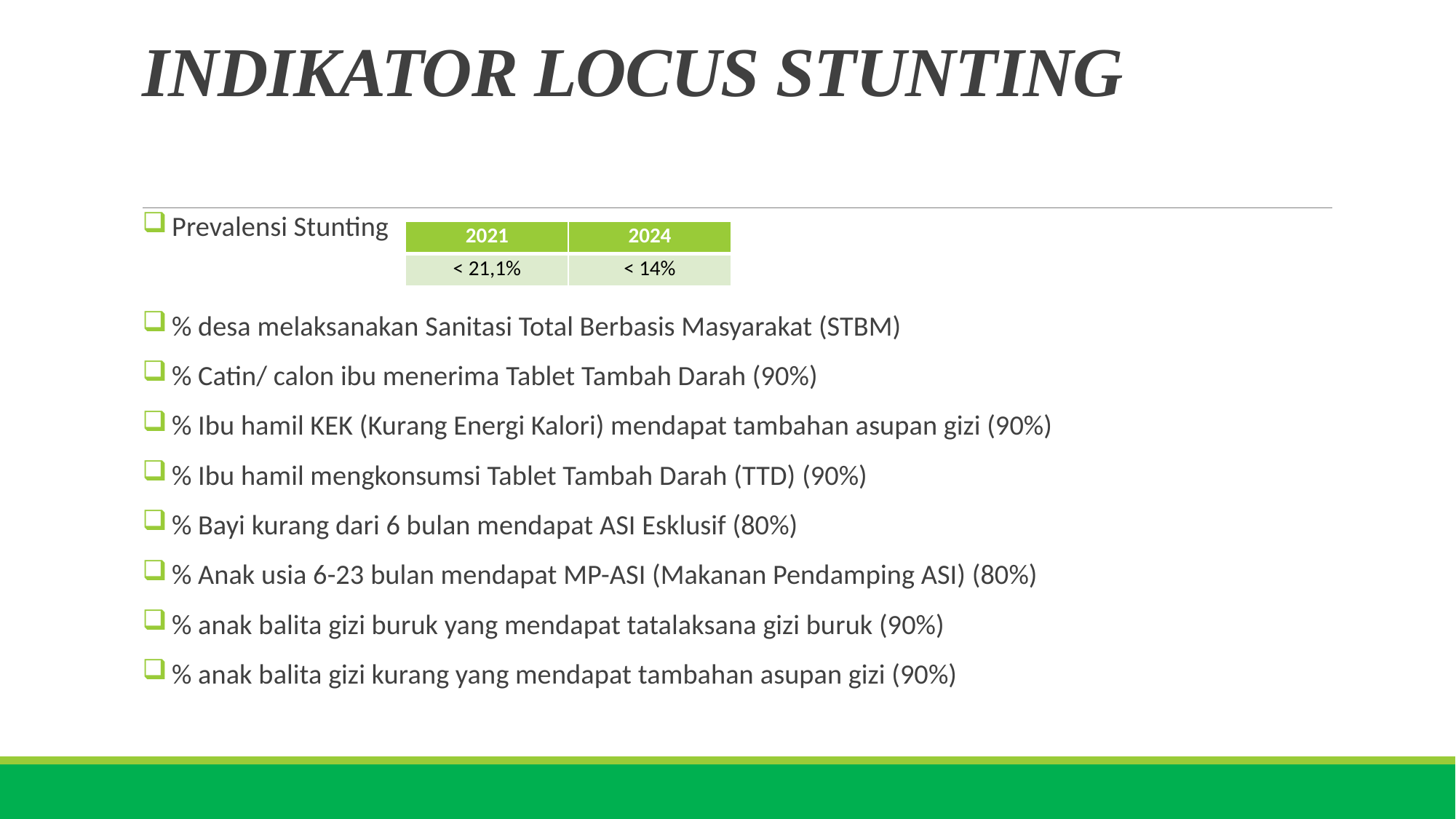

# INDIKATOR LOCUS STUNTING
 Prevalensi Stunting

 % desa melaksanakan Sanitasi Total Berbasis Masyarakat (STBM)
 % Catin/ calon ibu menerima Tablet Tambah Darah (90%)
 % Ibu hamil KEK (Kurang Energi Kalori) mendapat tambahan asupan gizi (90%)
 % Ibu hamil mengkonsumsi Tablet Tambah Darah (TTD) (90%)
 % Bayi kurang dari 6 bulan mendapat ASI Esklusif (80%)
 % Anak usia 6-23 bulan mendapat MP-ASI (Makanan Pendamping ASI) (80%)
 % anak balita gizi buruk yang mendapat tatalaksana gizi buruk (90%)
 % anak balita gizi kurang yang mendapat tambahan asupan gizi (90%)
| 2021 | 2024 |
| --- | --- |
| < 21,1% | < 14% |